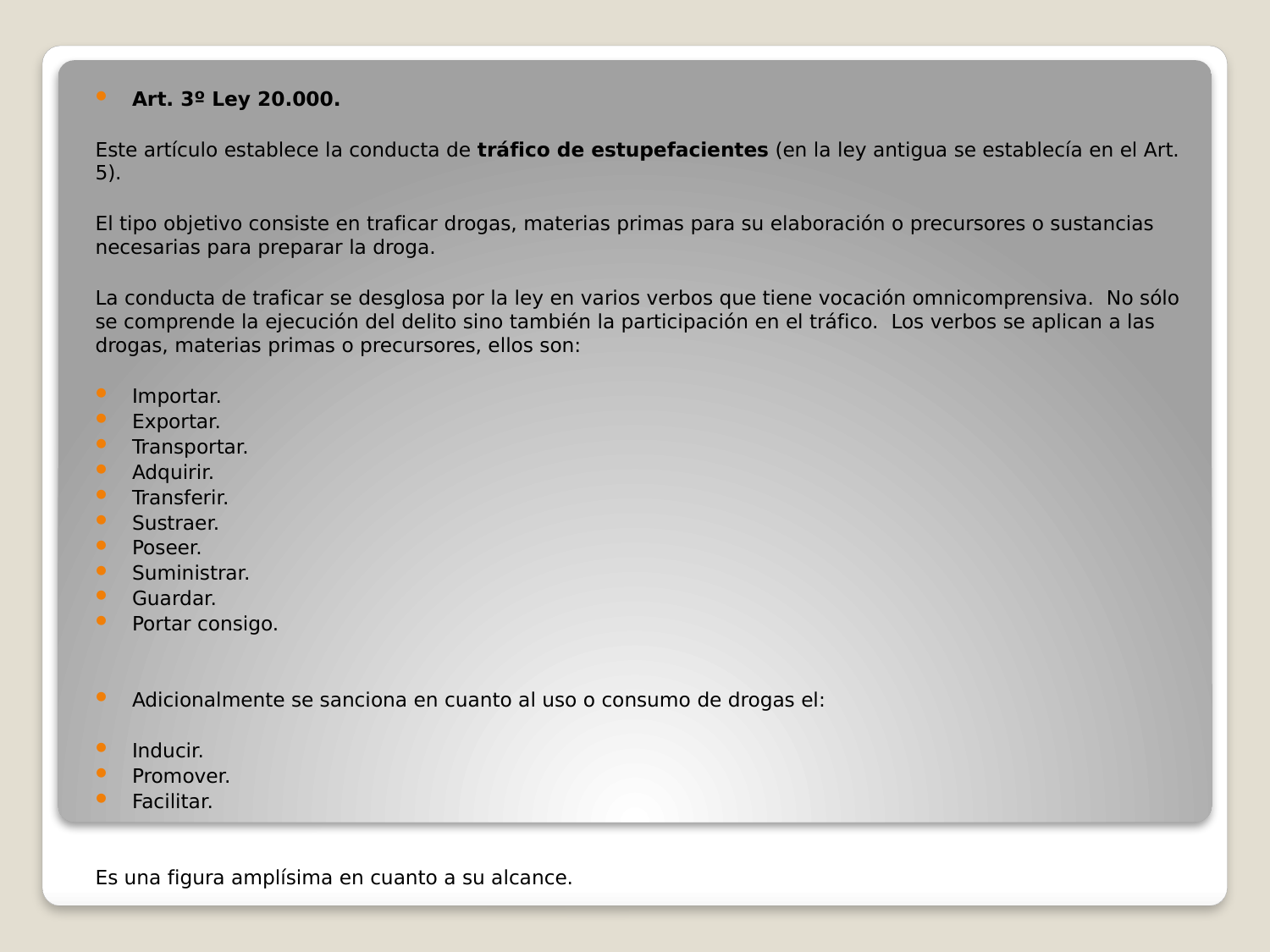

Art. 3º Ley 20.000.

Este artículo establece la conducta de tráfico de estupefacientes (en la ley antigua se establecía en el Art. 5).

El tipo objetivo consiste en traficar drogas, materias primas para su elaboración o precursores o sustancias necesarias para preparar la droga.

La conducta de traficar se desglosa por la ley en varios verbos que tiene vocación omnicomprensiva.  No sólo se comprende la ejecución del delito sino también la participación en el tráfico.  Los verbos se aplican a las drogas, materias primas o precursores, ellos son:

Importar.
Exportar.
Transportar.
Adquirir.
Transferir.
Sustraer.
Poseer.
Suministrar.
Guardar.
Portar consigo.

Adicionalmente se sanciona en cuanto al uso o consumo de drogas el:

Inducir.
Promover.
Facilitar.

Es una figura amplísima en cuanto a su alcance.

#